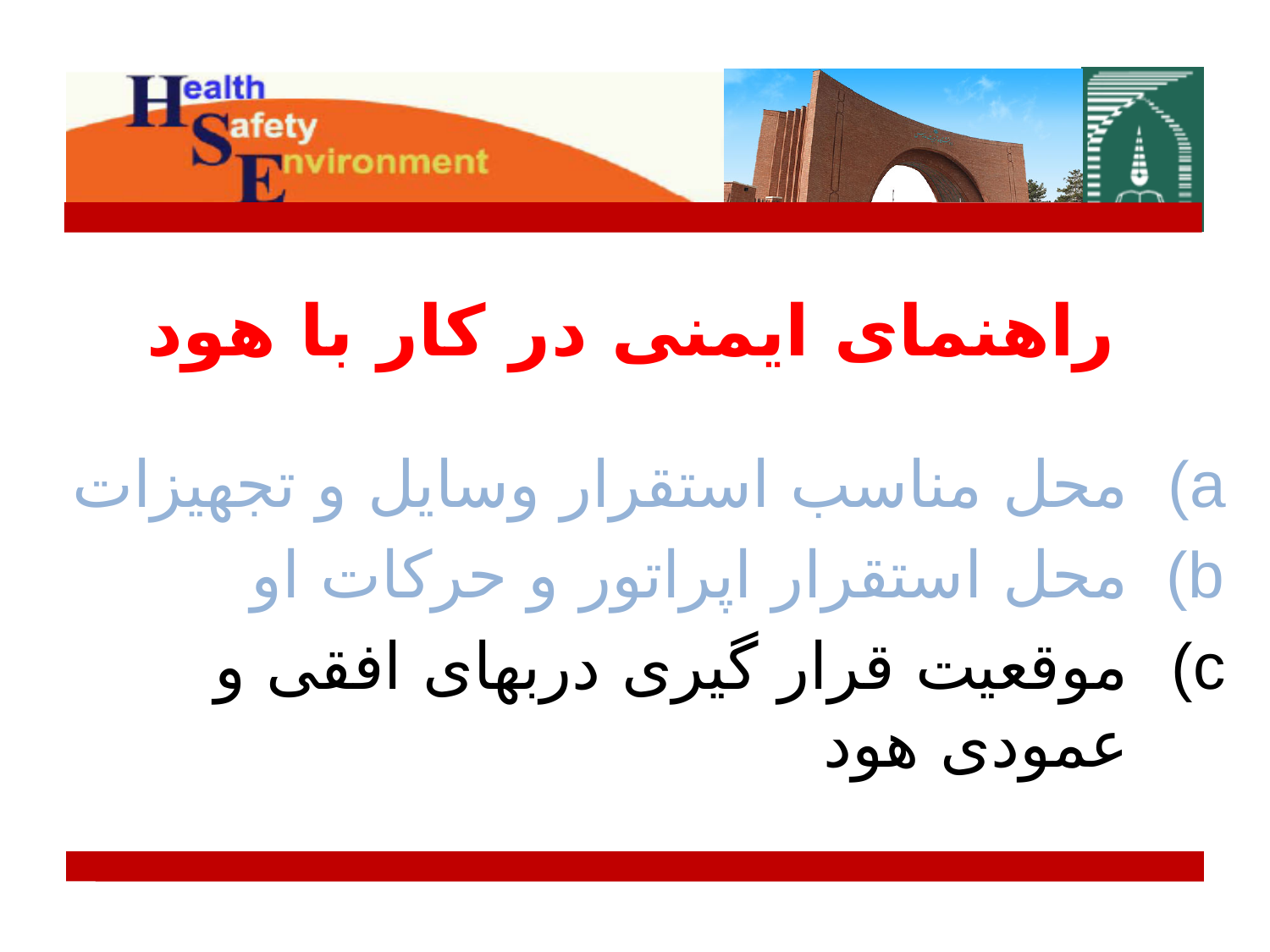

# راهنمای ایمنی در کار با هود
محل مناسب استقرار وسایل و تجهیزات
محل استقرار اپراتور و حرکات او
موقعیت قرار گیری دربهای افقی و عمودی هود